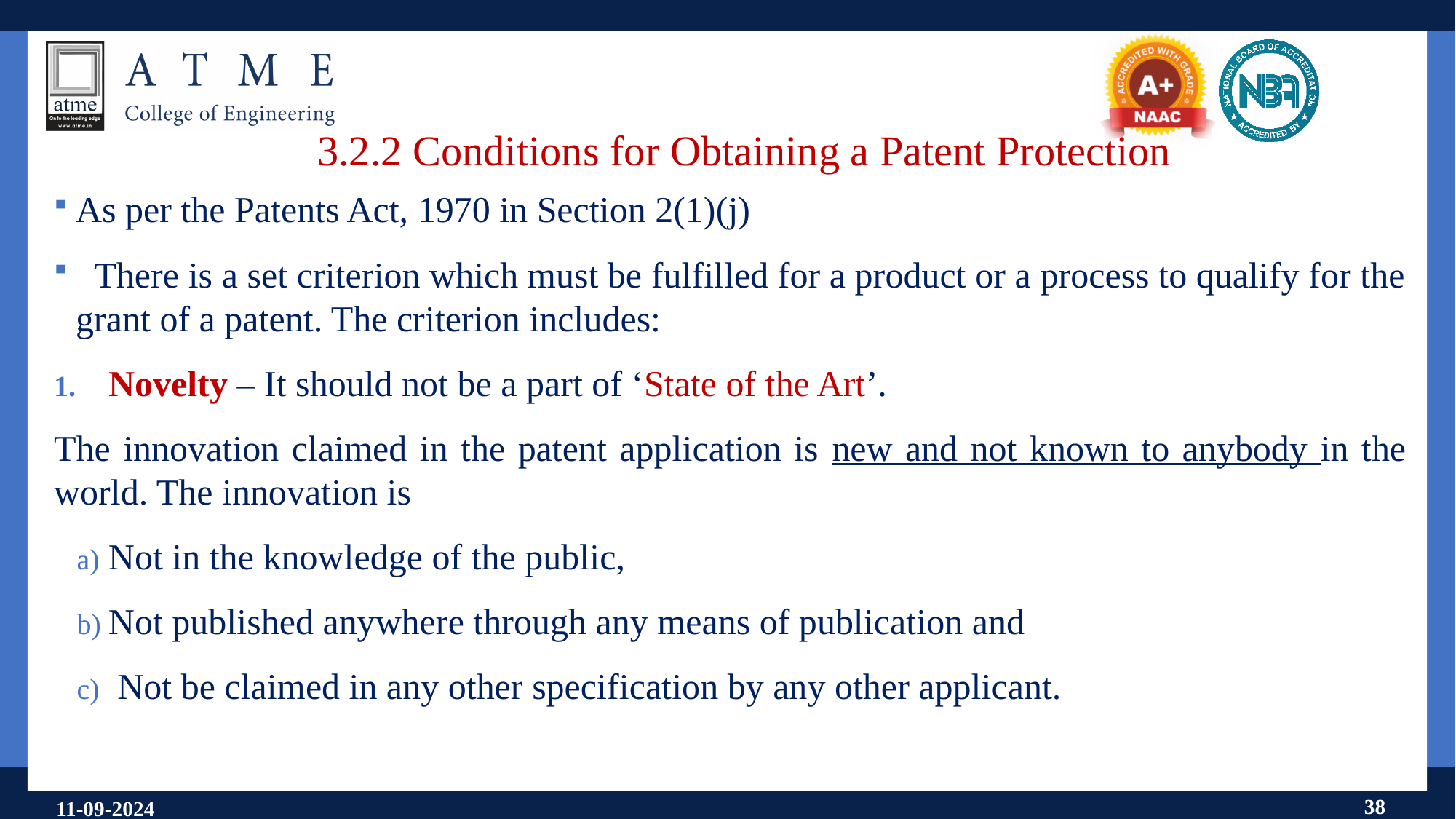

# 3.2.2 Conditions for Obtaining a Patent Protection
As per the Patents Act, 1970 in Section 2(1)(j)
  There is a set criterion which must be fulfilled for a product or a process to qualify for the grant of a patent. The criterion includes:
Novelty – It should not be a part of ‘State of the Art’.
The innovation claimed in the patent application is new and not known to anybody in the world. The innovation is
Not in the knowledge of the public,
Not published anywhere through any means of publication and
 Not be claimed in any other specification by any other applicant.
38
11-09-2024